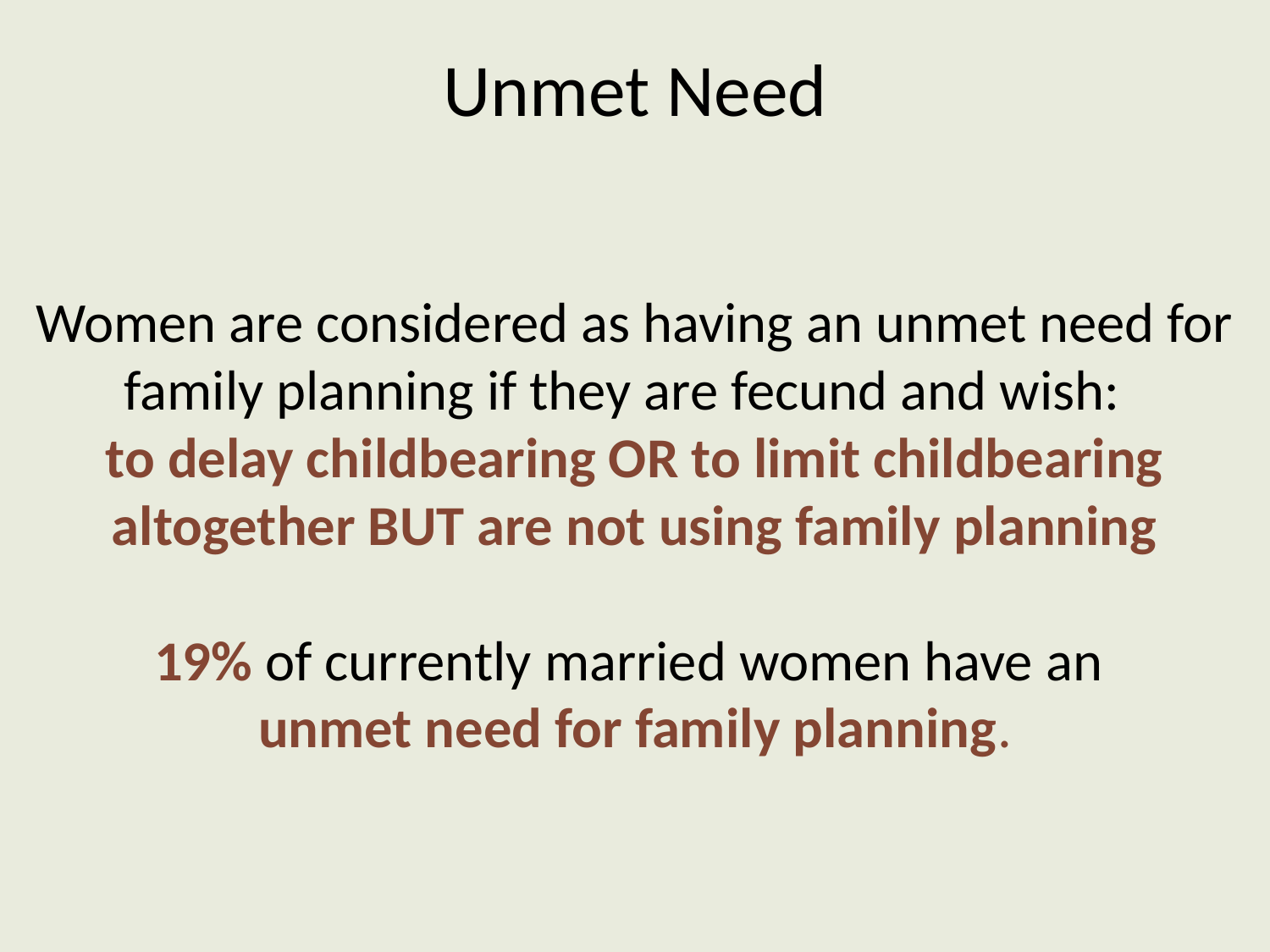

# Unmet Need
Women are considered as having an unmet need for family planning if they are fecund and wish:
to delay childbearing OR to limit childbearing altogether BUT are not using family planning

19% of currently married women have an
unmet need for family planning.